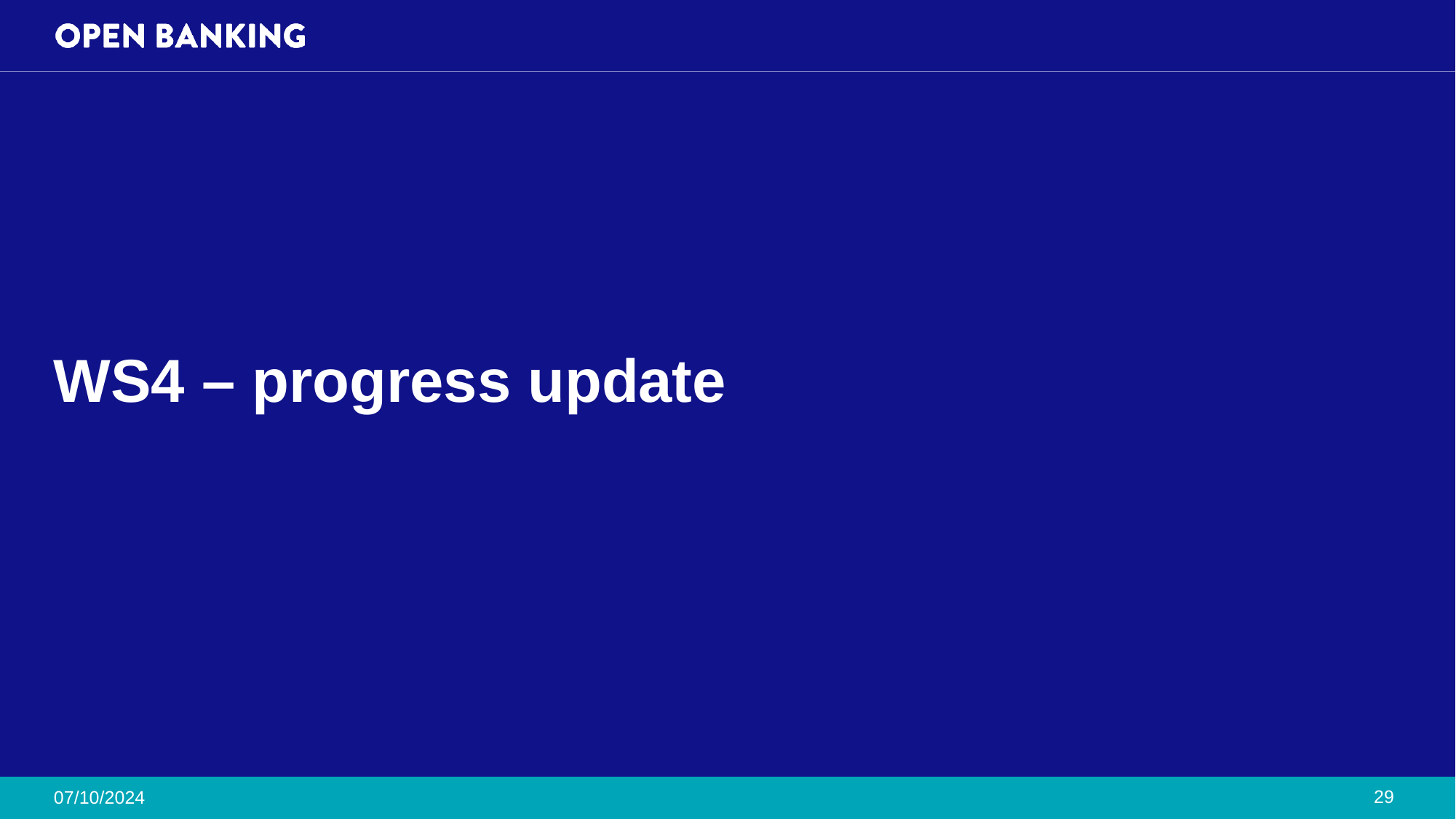

# WS4 – progress update

29
07/10/2024